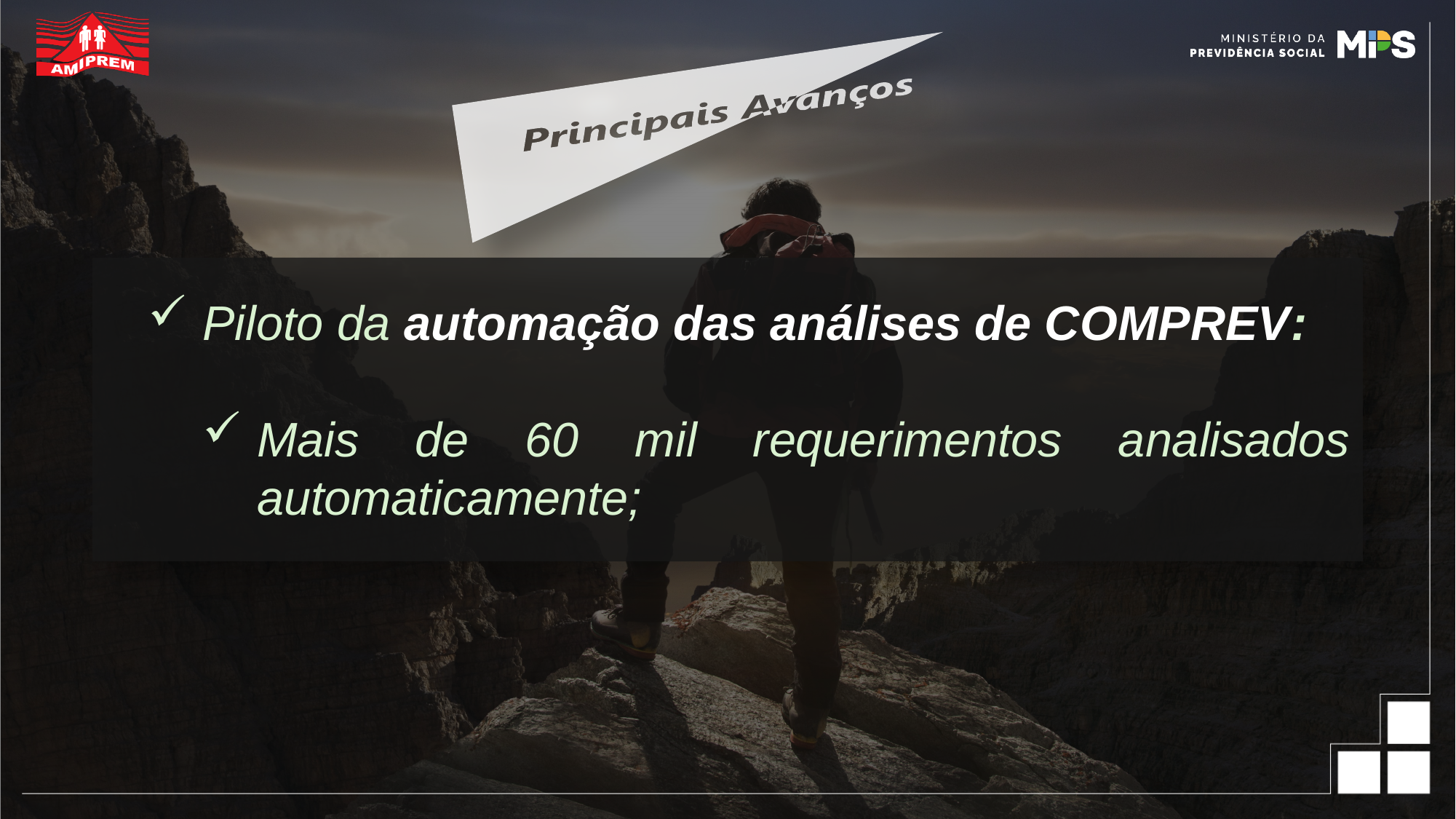

Piloto da automação das análises de COMPREV:

Mais de 60 mil requerimentos analisados automaticamente;